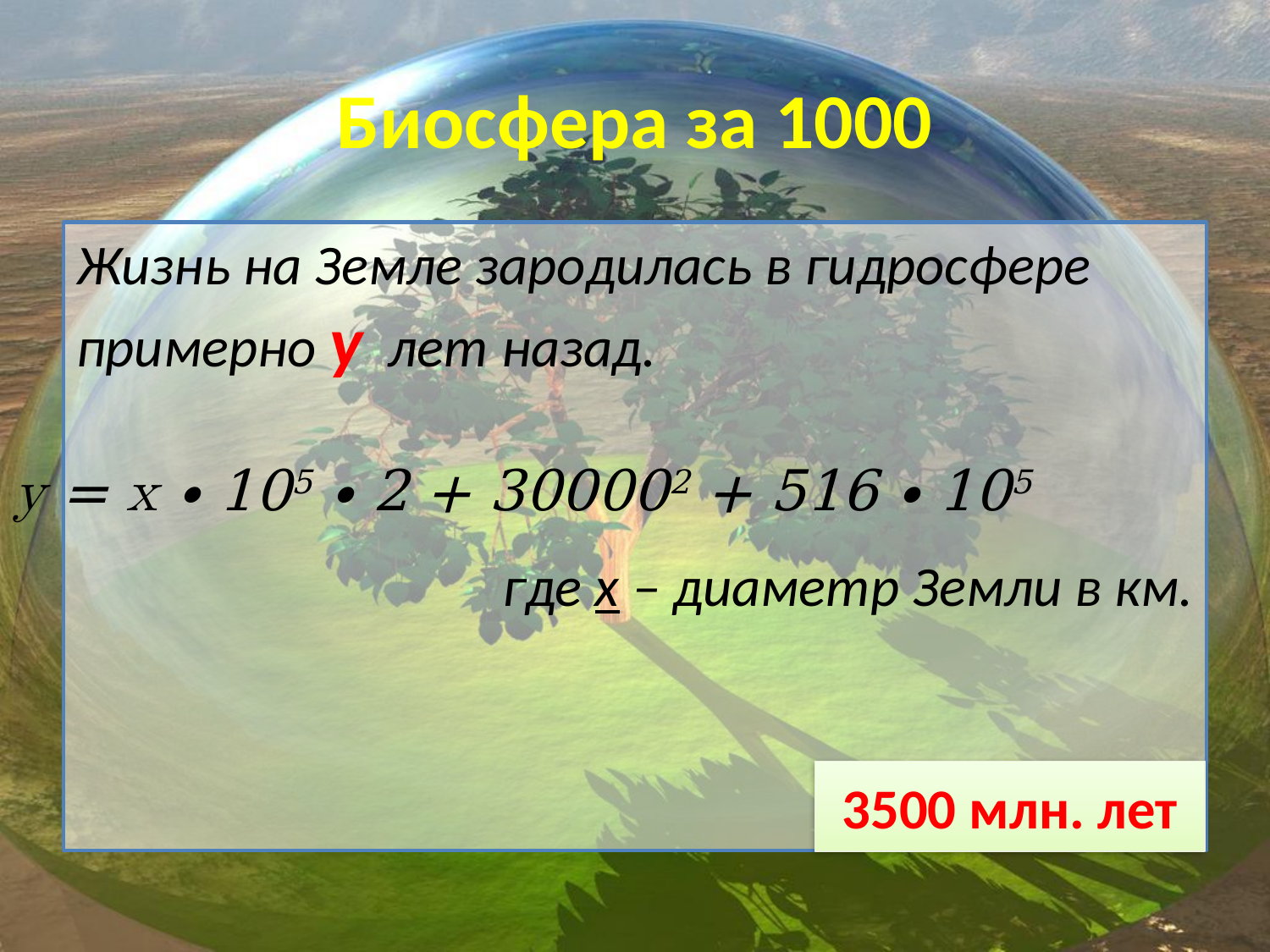

# Биосфера за 1000
Жизнь на Земле зародилась в гидросфере примерно y  лет назад.

где x – диаметр Земли в км.
у = х ∙ 105 ∙ 2 + 300002 + 516 ∙ 105
3500 млн. лет